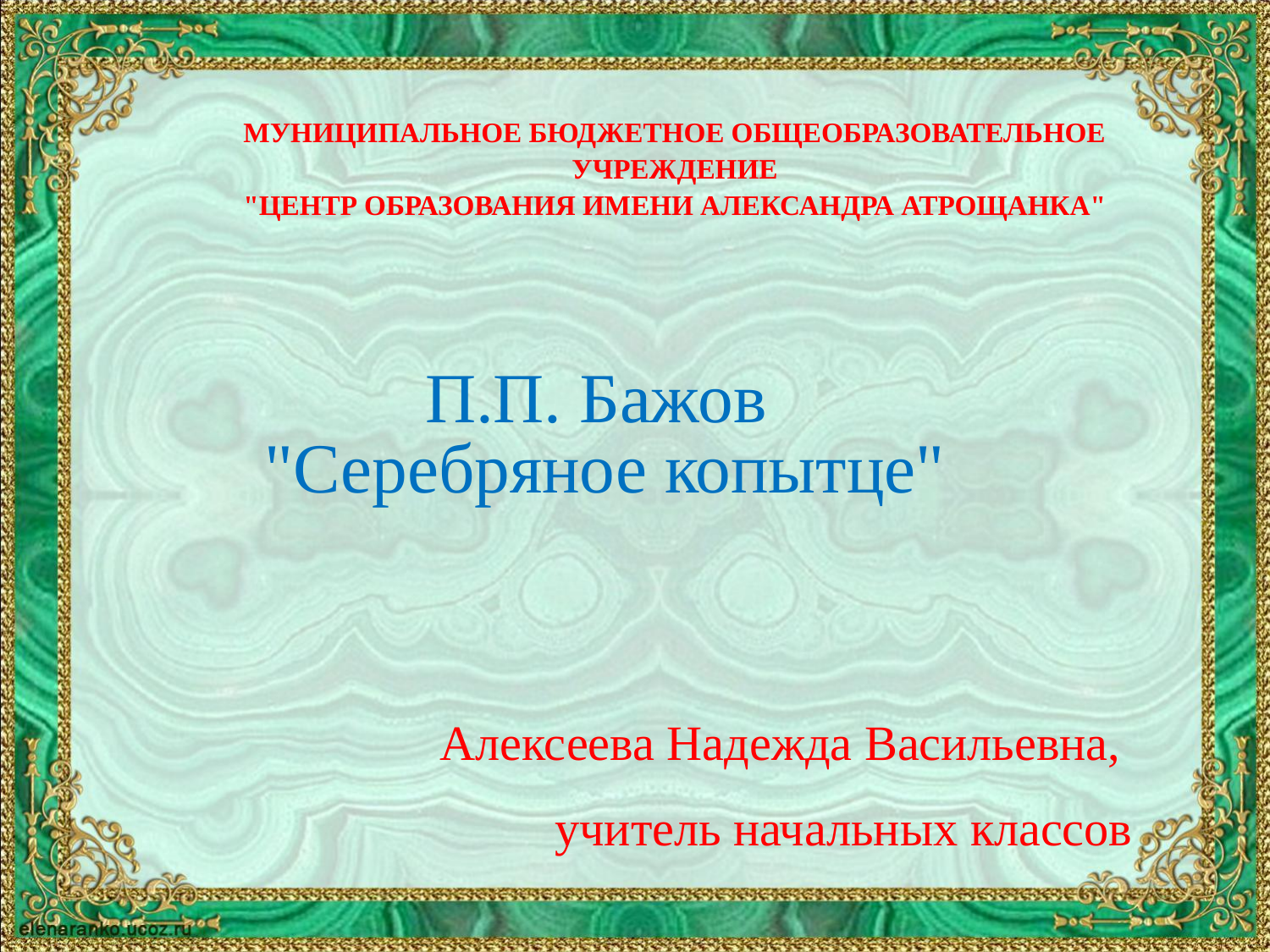

МУНИЦИПАЛЬНОЕ БЮДЖЕТНОЕ ОБЩЕОБРАЗОВАТЕЛЬНОЕ УЧРЕЖДЕНИЕ
"ЦЕНТР ОБРАЗОВАНИЯ ИМЕНИ АЛЕКСАНДРА АТРОЩАНКА"
П.П. Бажов
"Серебряное копытце"
Алексеева Надежда Васильевна,
учитель начальных классов